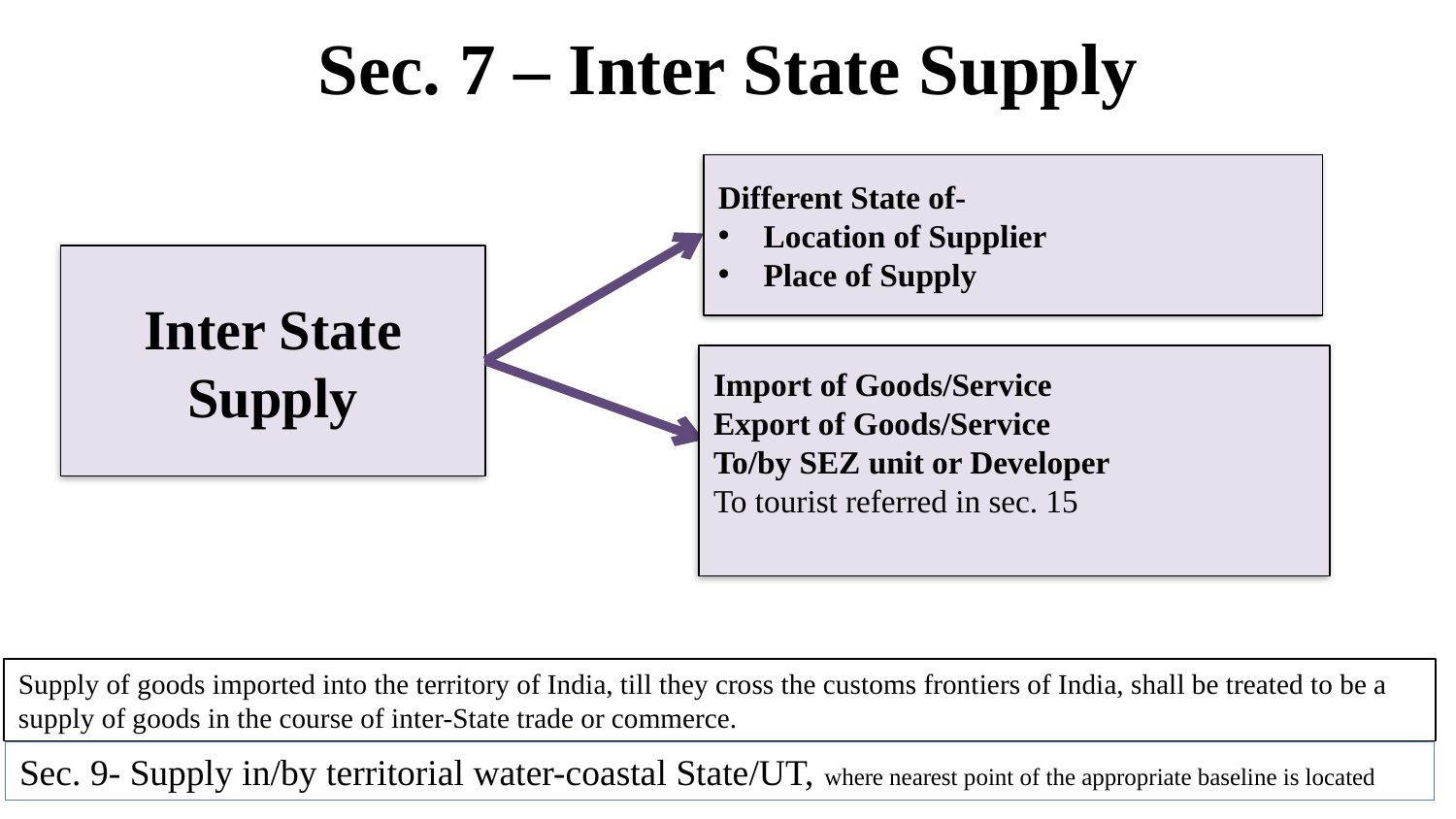

# Sec. 7 – Inter State Supply
Different State of-
Location of Supplier
Place of Supply
Inter State Supply
Import of Goods/Service
Export of Goods/Service
To/by SEZ unit or Developer
To tourist referred in sec. 15

Supply of goods imported into the territory of India, till they cross the customs frontiers of India, shall be treated to be a supply of goods in the course of inter-State trade or commerce.
Sec. 9- Supply in/by territorial water-coastal State/UT, where nearest point of the appropriate baseline is located